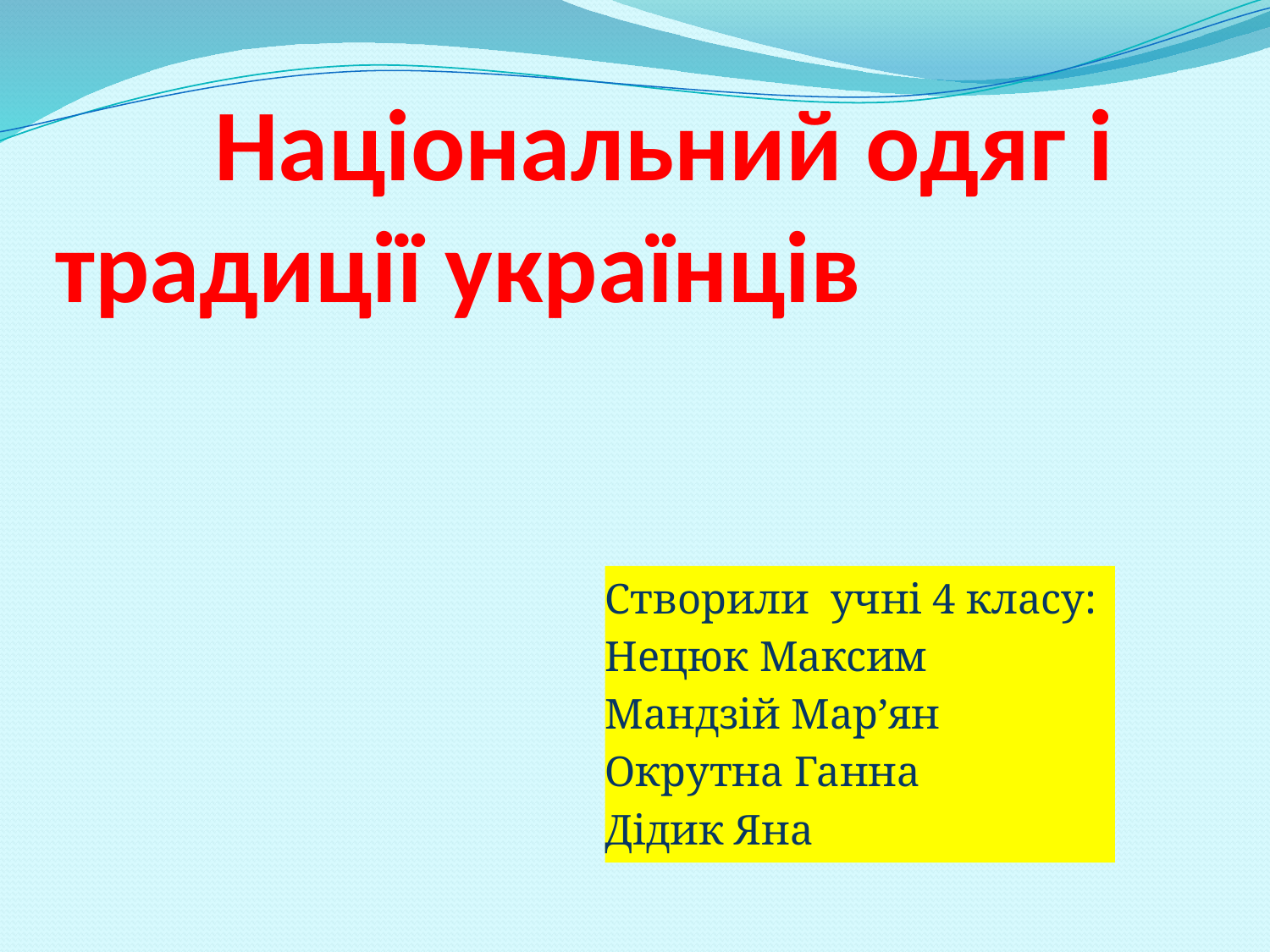

# Національний одяг і традиції українців
Створили  учні 4 класу:
Нецюк Максим
Мандзій Мар’ян
Окрутна Ганна
Дідик Яна